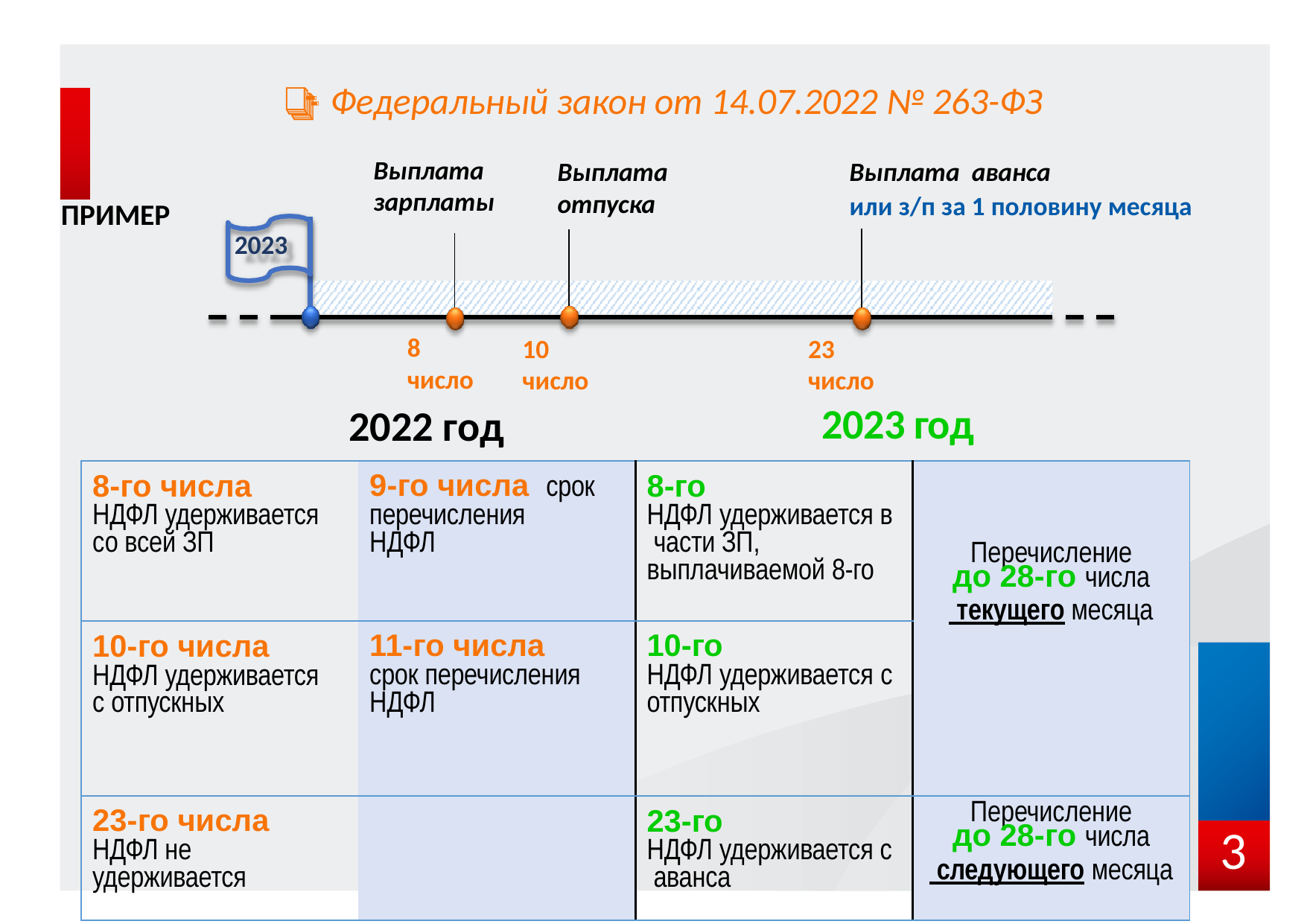

# 📑 Федеральный закон от 14.07.2022 № 263-ФЗ
Выплата
зарплаты
Выплата  отпуска
Выплата  аванса
или з/п за 1 половину месяца

ПРИМЕР

2023

8 число
10 число
23 число
2023 год
2022 год
| 8-го числа НДФЛ удерживается со всей ЗП | 9-го числа срок перечисления НДФЛ | 8-го НДФЛ удерживается в части ЗП, выплачиваемой 8-го | Перечисление до 28-го числа текущего месяца |
| --- | --- | --- | --- |
| 10-го числа НДФЛ удерживается с отпускных | 11-го числа срок перечисления НДФЛ | 10-го НДФЛ удерживается с отпускных |  |
| 23-го числа НДФЛ не удерживается |  | 23-го НДФЛ удерживается с аванса | Перечисление до 28-го числа следующего месяца |
3